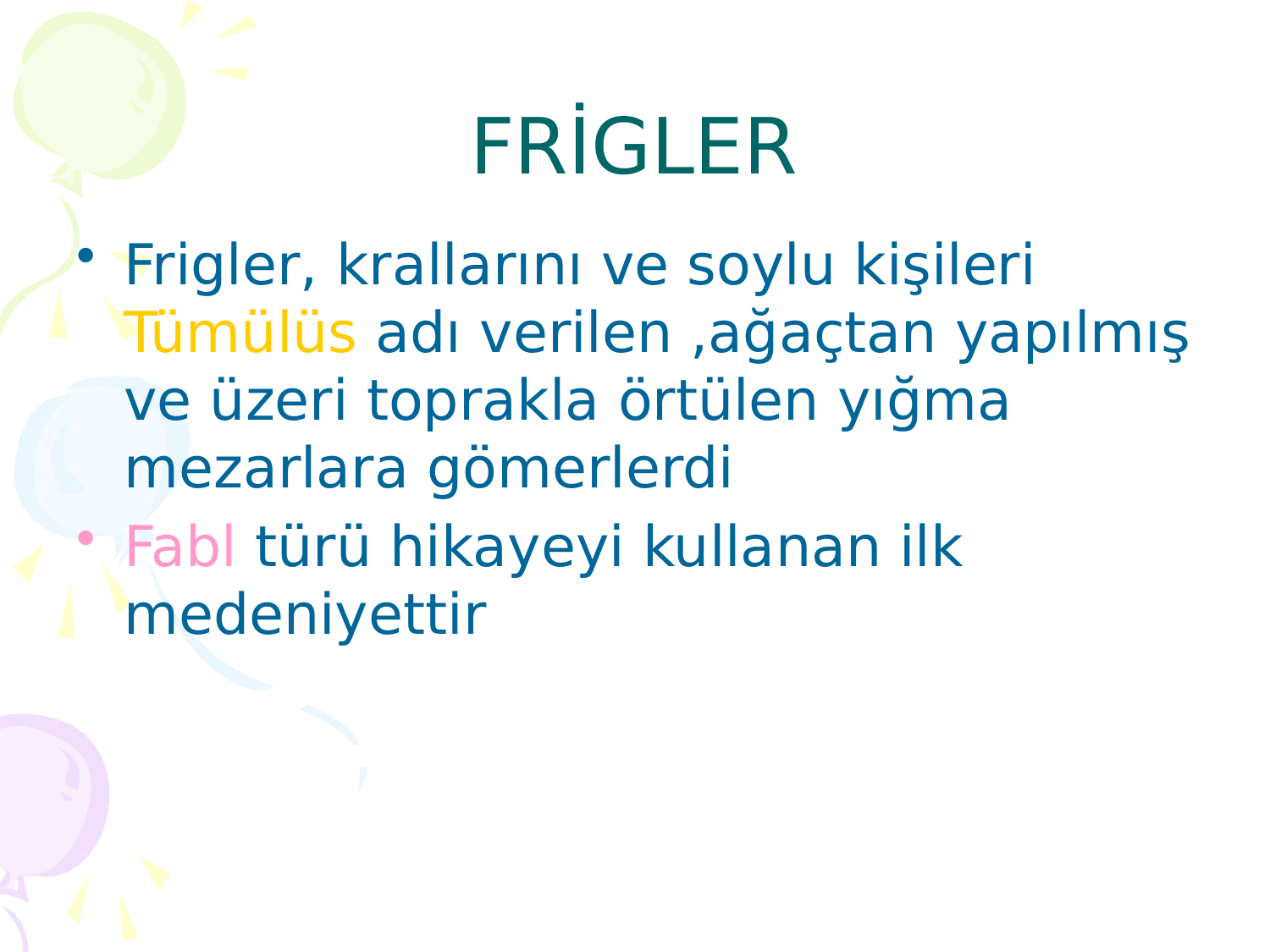

# FRİGLER
Frigler, krallarını ve soylu kişileri Tümülüs adı verilen ,ağaçtan yapılmış ve üzeri toprakla örtülen yığma mezarlara gömerlerdi
Fabl türü hikayeyi kullanan ilk medeniyettir